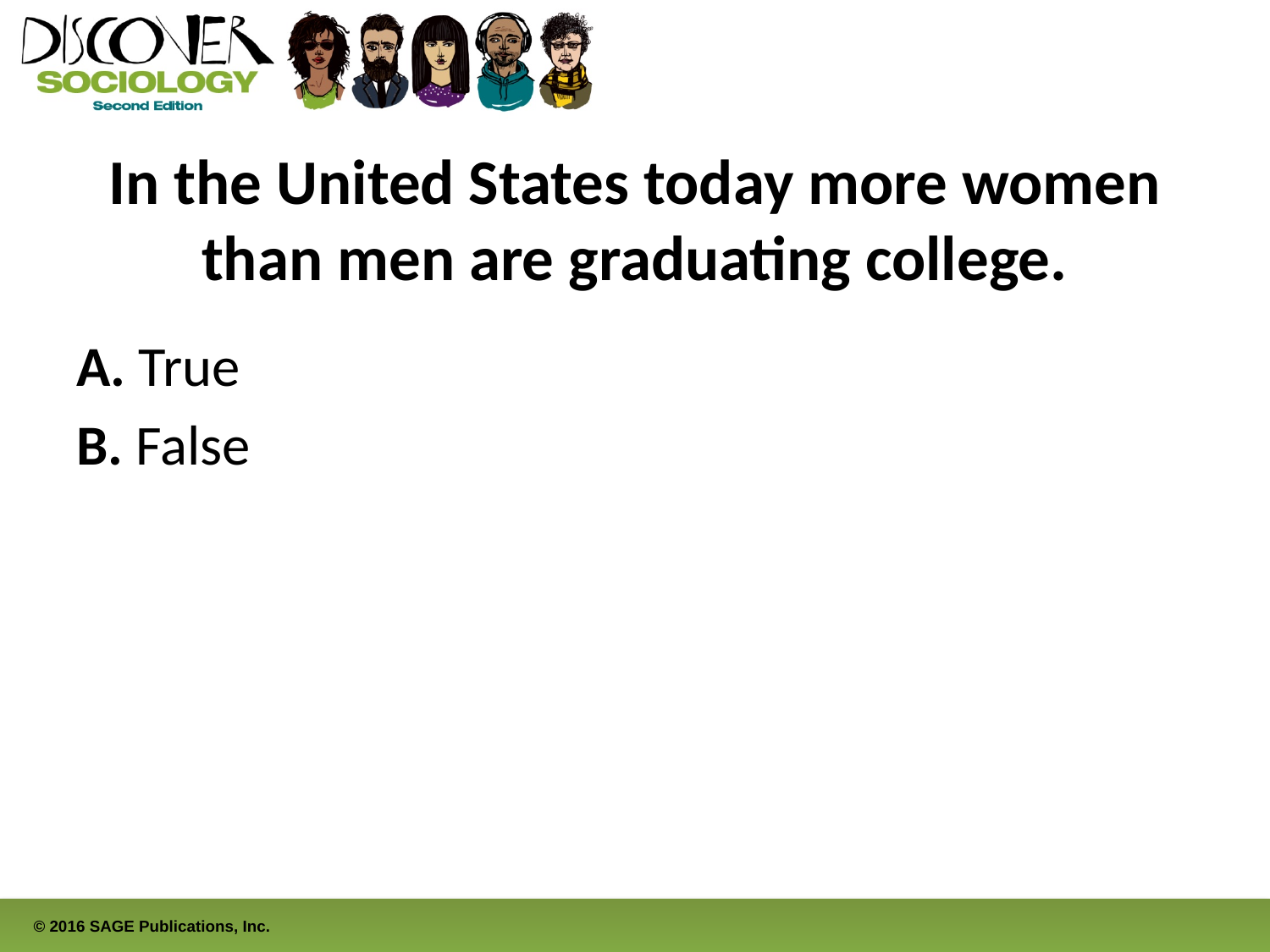

# In the United States today more women than men are graduating college.
A. True
B. False